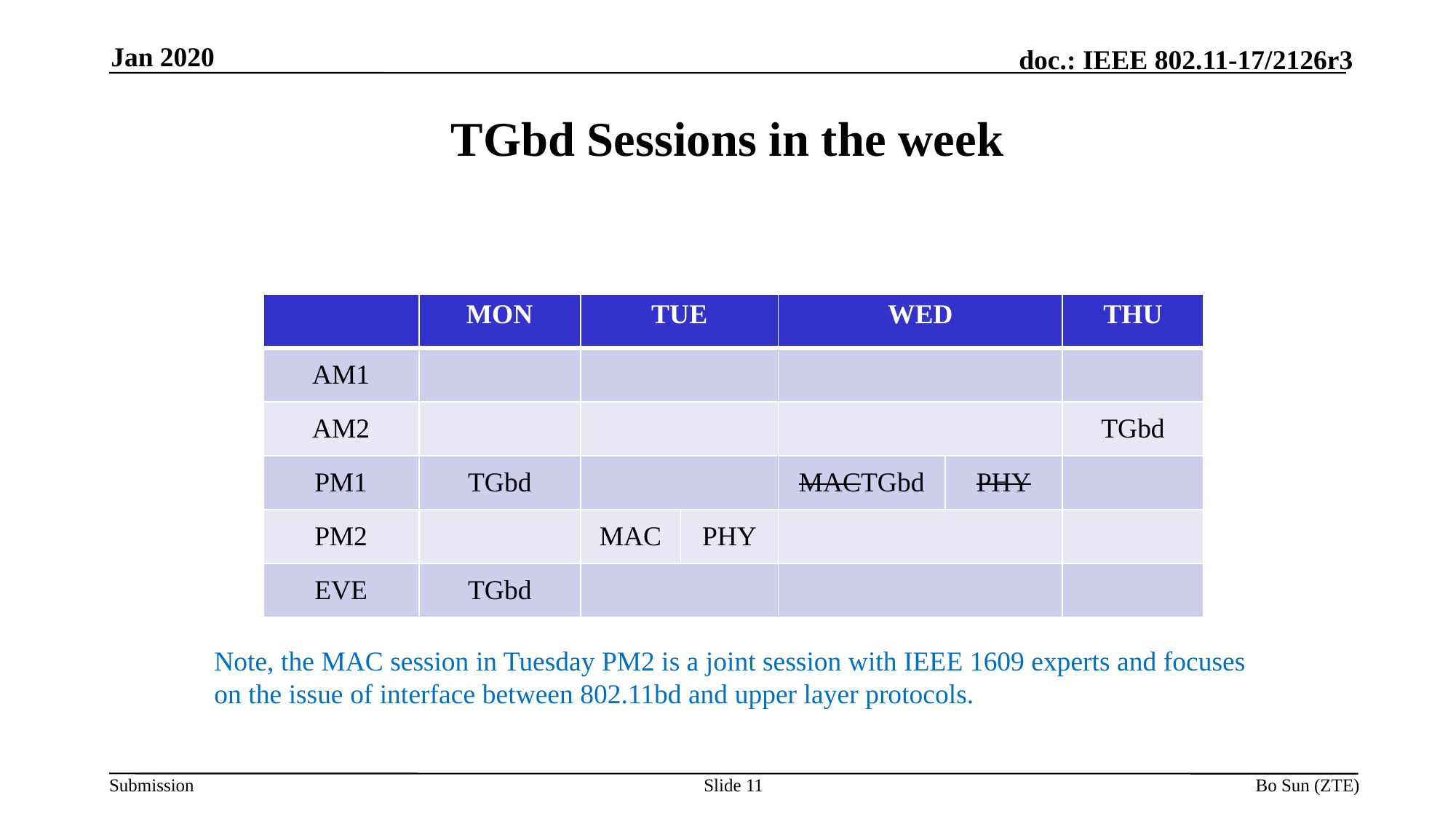

Jan 2020
TGbd Sessions in the week
|  | MON | TUE |  | WED |  | THU |
| --- | --- | --- | --- | --- | --- | --- |
| AM1 |  |  |  |  |  |  |
| AM2 |  |  |  |  |  | TGbd |
| PM1 | TGbd |  |  | MACTGbd | PHY |  |
| PM2 |  | MAC | PHY |  |  |  |
| EVE | TGbd |  |  |  |  |  |
Note, the MAC session in Tuesday PM2 is a joint session with IEEE 1609 experts and focuses on the issue of interface between 802.11bd and upper layer protocols.
Slide 11
Bo Sun (ZTE)